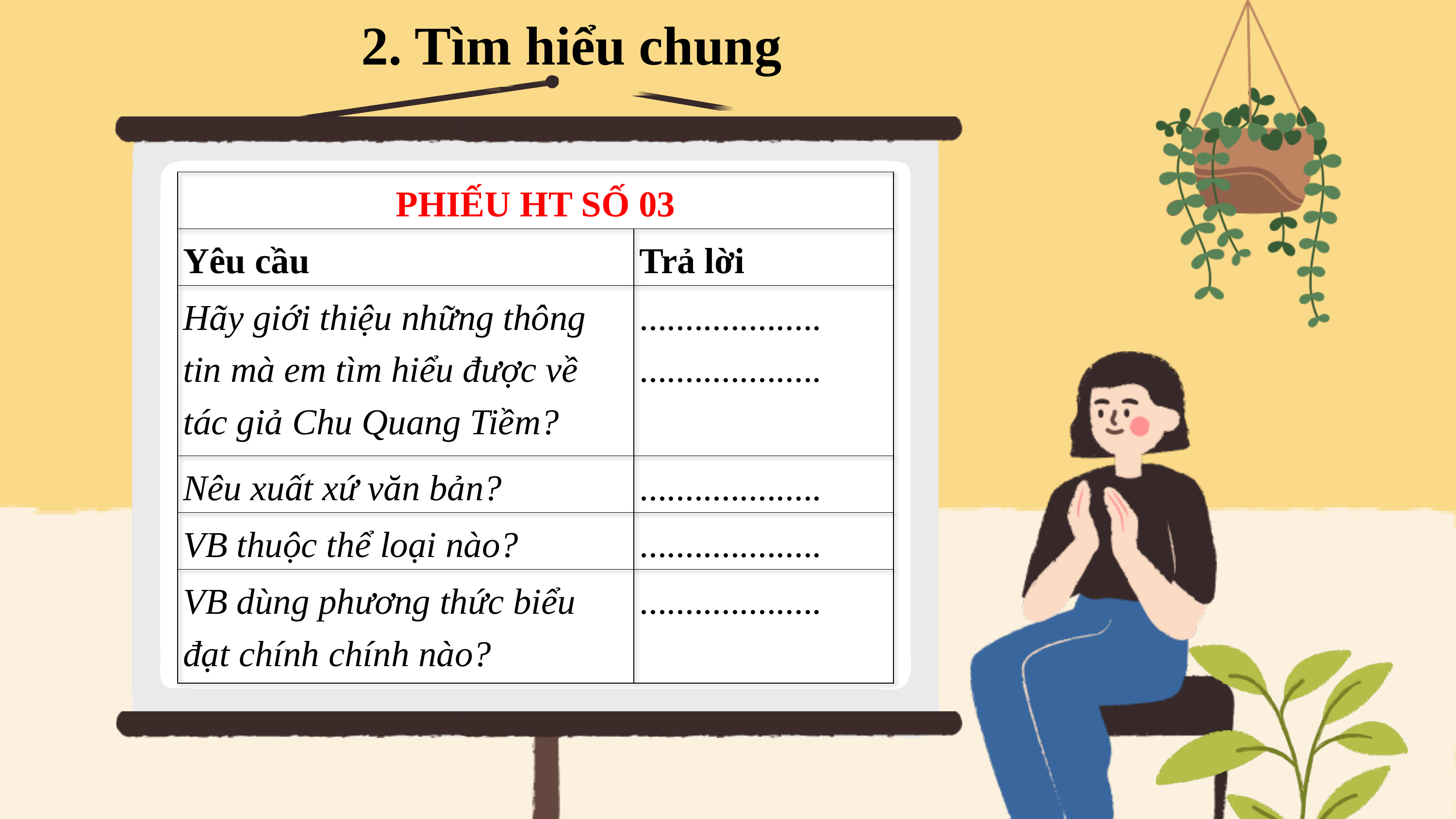

2. Tìm hiểu chung

| PHIẾU HT SỐ 03 |  |
| --- | --- |
| Yêu cầu | Trả lời |
| Hãy giới thiệu những thông tin mà em tìm hiểu được về tác giả Chu Quang Tiềm? | .................... .................... |
| Nêu xuất xứ văn bản? | .................... |
| VB thuộc thể loại nào? | .................... |
| VB dùng phương thức biểu đạt chính chính nào? | .................... |